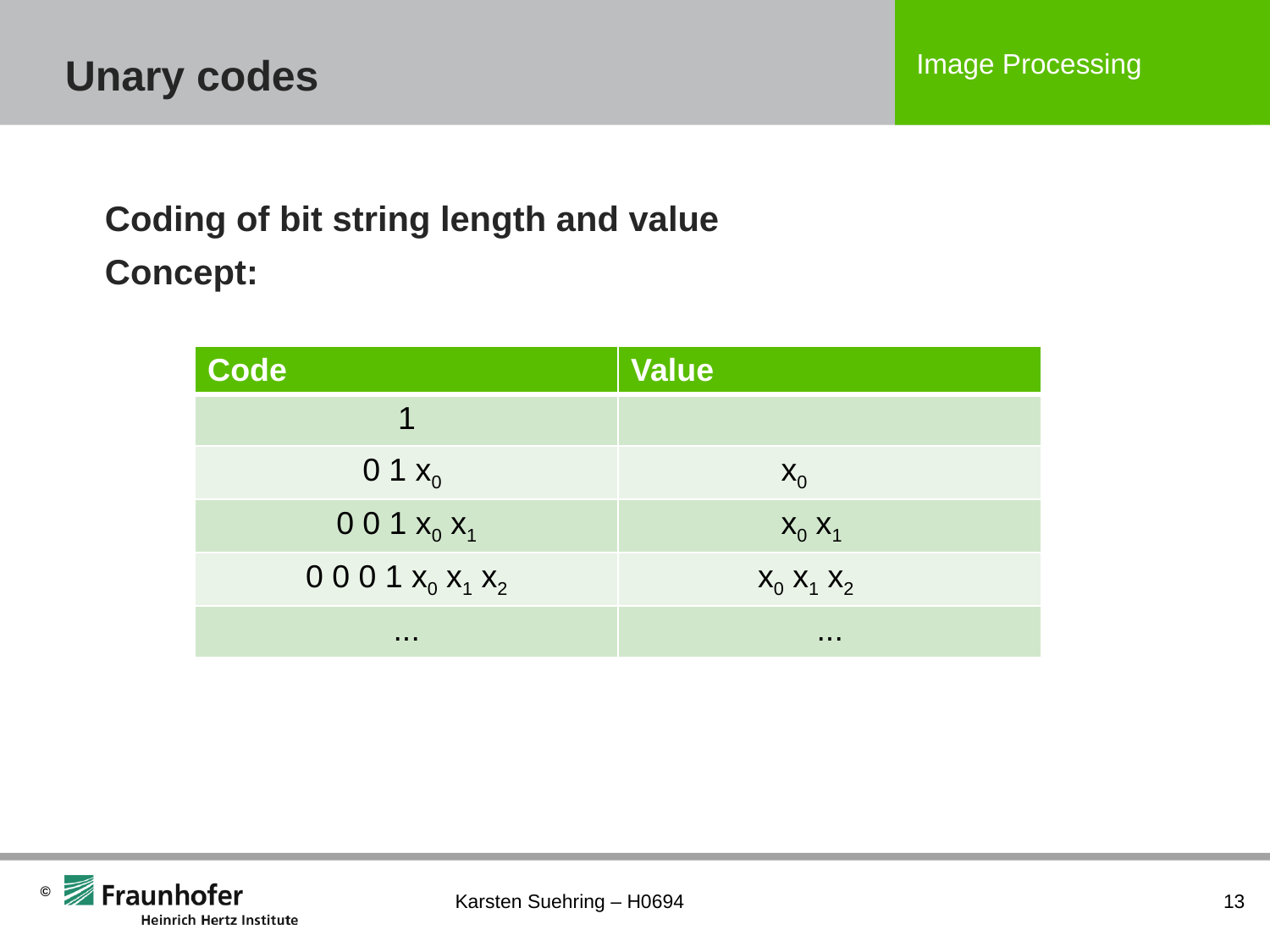

# Unary codes
Coding of bit string length and value
Concept:

| Code | Value |
| --- | --- |
| 1 |  |
| 0 1 x0 | x0 |
| 0 0 1 x0 x1 | x0 x1 |
| 0 0 0 1 x0 x1 x2 | x0 x1 x2 |
| ... | ... |
Karsten Suehring – H0694
13